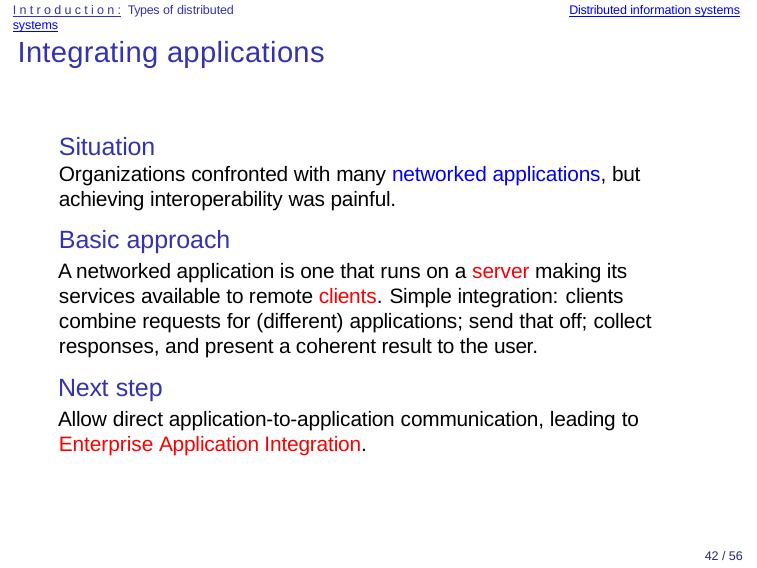

Introduction: Types of distributed systems
Distributed information systems
Integrating applications

Situation
Organizations confronted with many networked applications, but  achieving interoperability was painful.
Basic approach
A networked application is one that runs on a server making its  services available to remote clients. Simple integration: clients  combine requests for (different) applications; send that off; collect  responses, and present a coherent result to the user.
Next step
Allow direct application-to-application communication, leading to  Enterprise Application Integration.
42 / 56